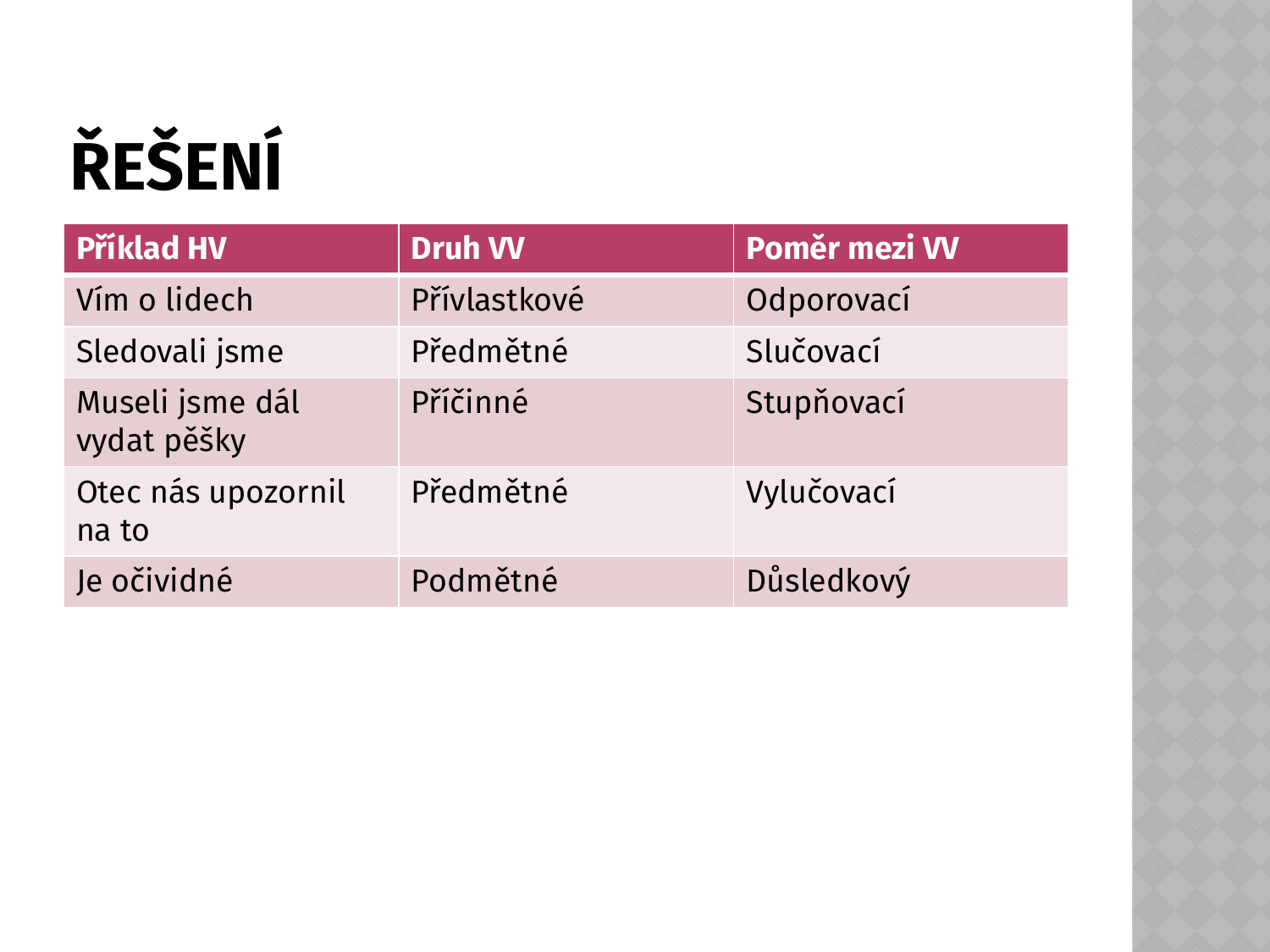

# řešení
| Příklad HV | Druh VV | Poměr mezi VV |
| --- | --- | --- |
| Vím o lidech | Přívlastkové | Odporovací |
| Sledovali jsme | Předmětné | Slučovací |
| Museli jsme dál vydat pěšky | Příčinné | Stupňovací |
| Otec nás upozornil na to | Předmětné | Vylučovací |
| Je očividné | Podmětné | Důsledkový |